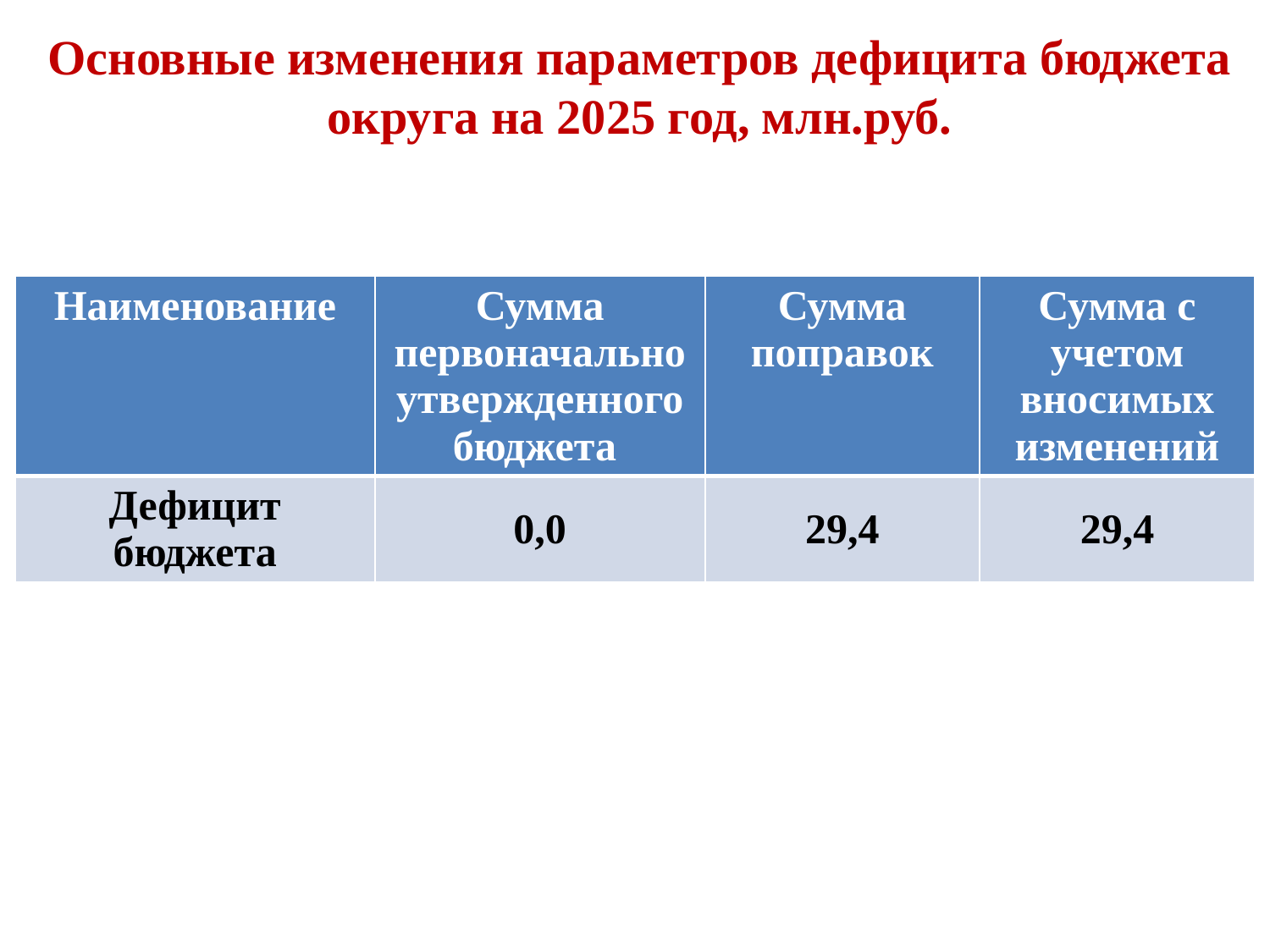

# Основные изменения параметров дефицита бюджета округа на 2025 год, млн.руб.
| Наименование | Сумма первоначально утвержденного бюджета | Сумма поправок | Сумма с учетом вносимых изменений |
| --- | --- | --- | --- |
| Дефицит бюджета | 0,0 | 29,4 | 29,4 |